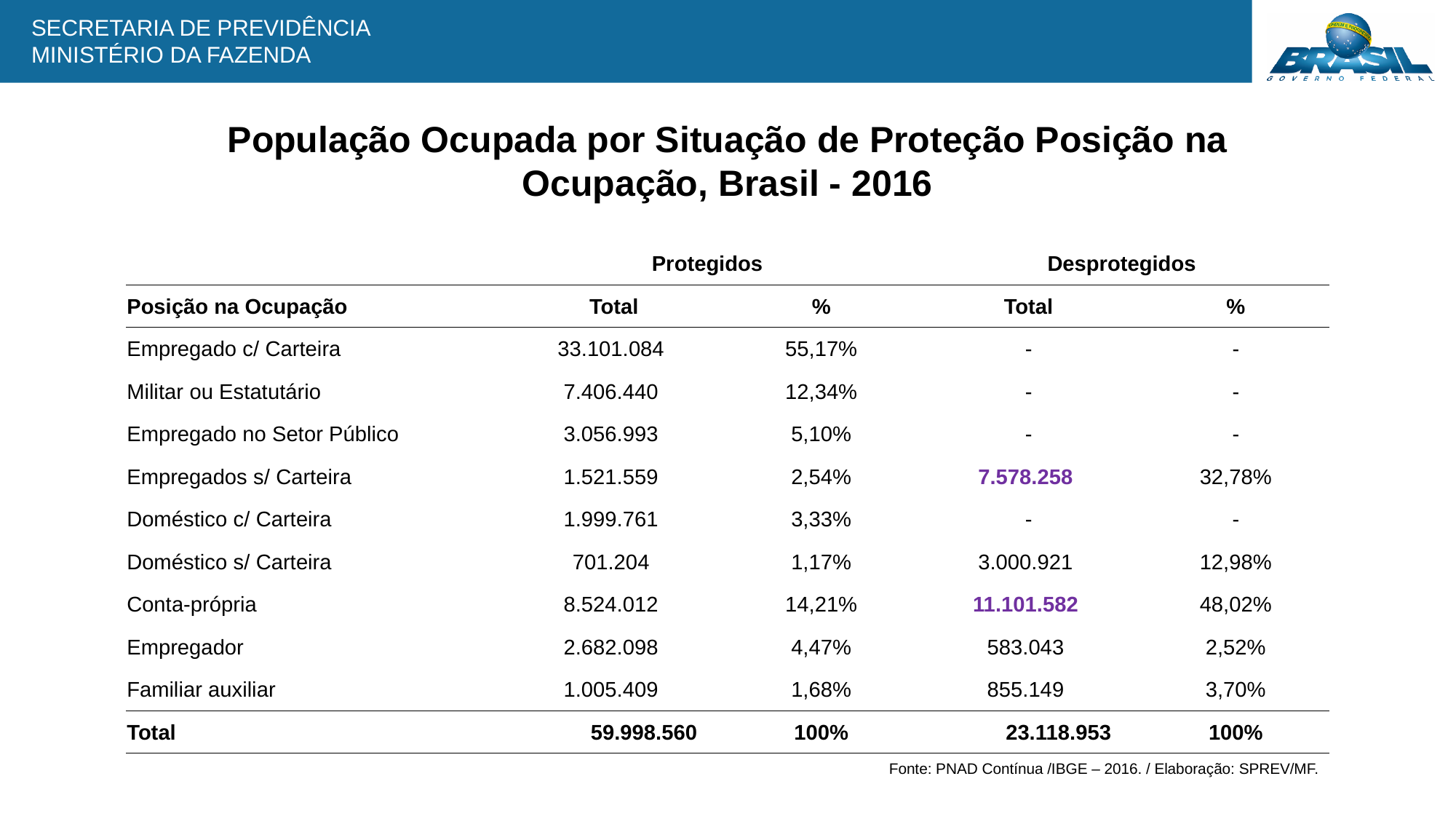

População Ocupada por Situação de Proteção Posição na Ocupação, Brasil - 2016
|  | Protegidos |  | Desprotegidos |  |
| --- | --- | --- | --- | --- |
| Posição na Ocupação | Total | % | Total | % |
| Empregado c/ Carteira | 33.101.084 | 55,17% | - | - |
| Militar ou Estatutário | 7.406.440 | 12,34% | - | - |
| Empregado no Setor Público | 3.056.993 | 5,10% | - | - |
| Empregados s/ Carteira | 1.521.559 | 2,54% | 7.578.258 | 32,78% |
| Doméstico c/ Carteira | 1.999.761 | 3,33% | - | - |
| Doméstico s/ Carteira | 701.204 | 1,17% | 3.000.921 | 12,98% |
| Conta-própria | 8.524.012 | 14,21% | 11.101.582 | 48,02% |
| Empregador | 2.682.098 | 4,47% | 583.043 | 2,52% |
| Familiar auxiliar | 1.005.409 | 1,68% | 855.149 | 3,70% |
| Total | 59.998.560 | 100% | 23.118.953 | 100% |
Fonte: PNAD Contínua /IBGE – 2016. / Elaboração: SPREV/MF.